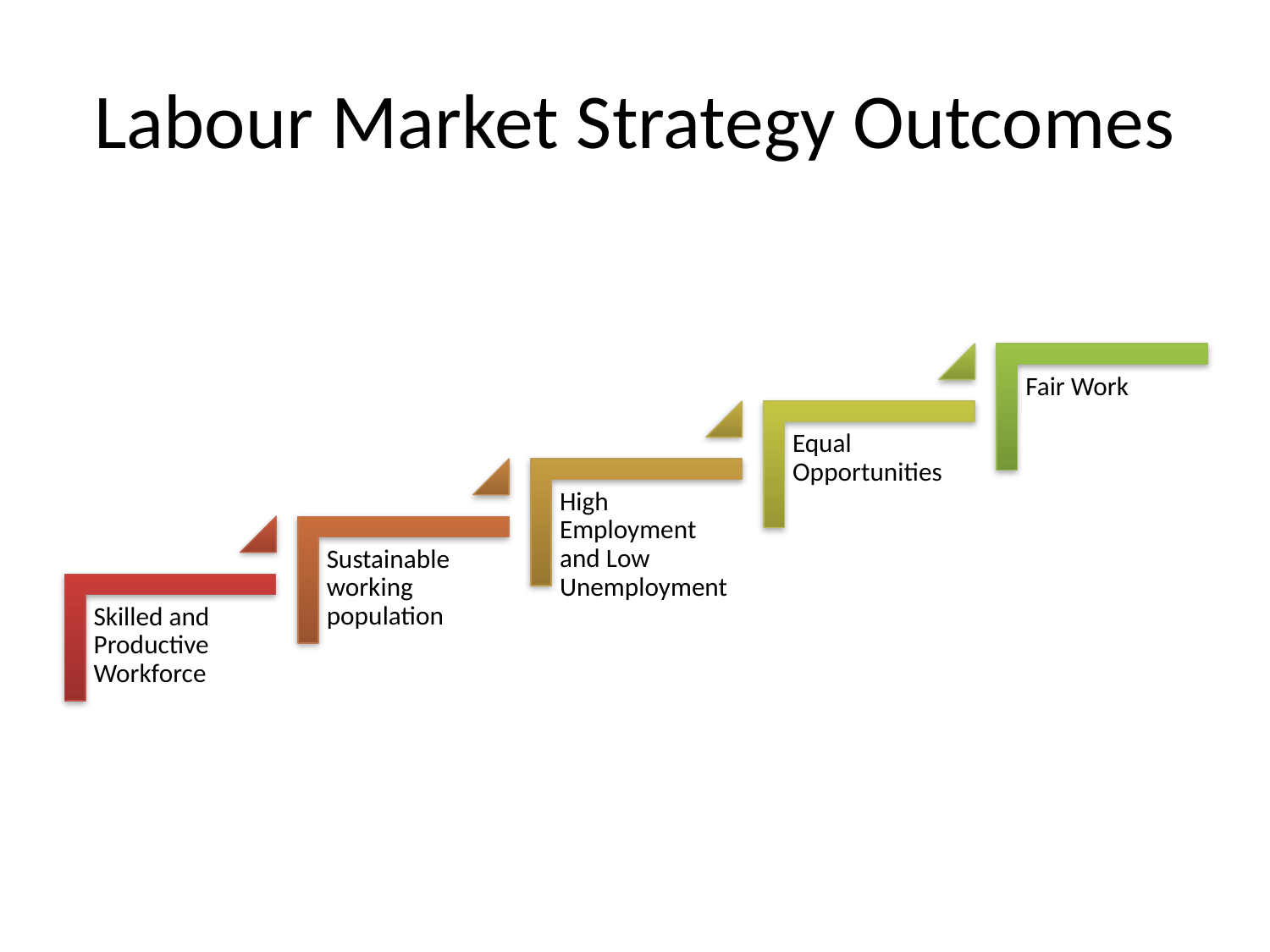

# Labour Market Strategy Outcomes
Skilled and Productive Workforce
Sustainable working population
High Employment and Low Unemployment
Equal Opportunities

Fair Work